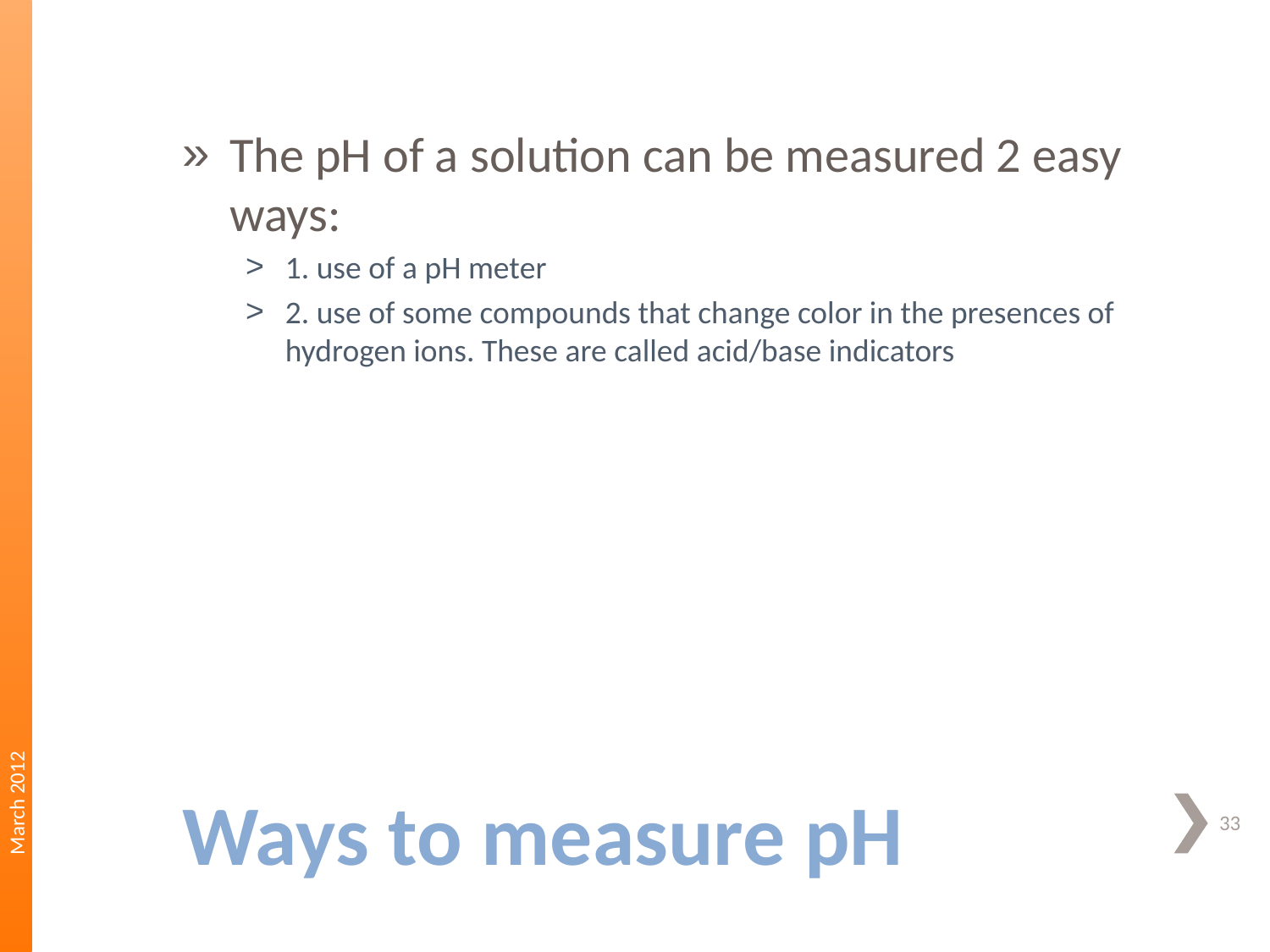

The pH of a solution can be measured 2 easy ways:
1. use of a pH meter
2. use of some compounds that change color in the presences of hydrogen ions. These are called acid/base indicators
March 2012
# Ways to measure pH
33